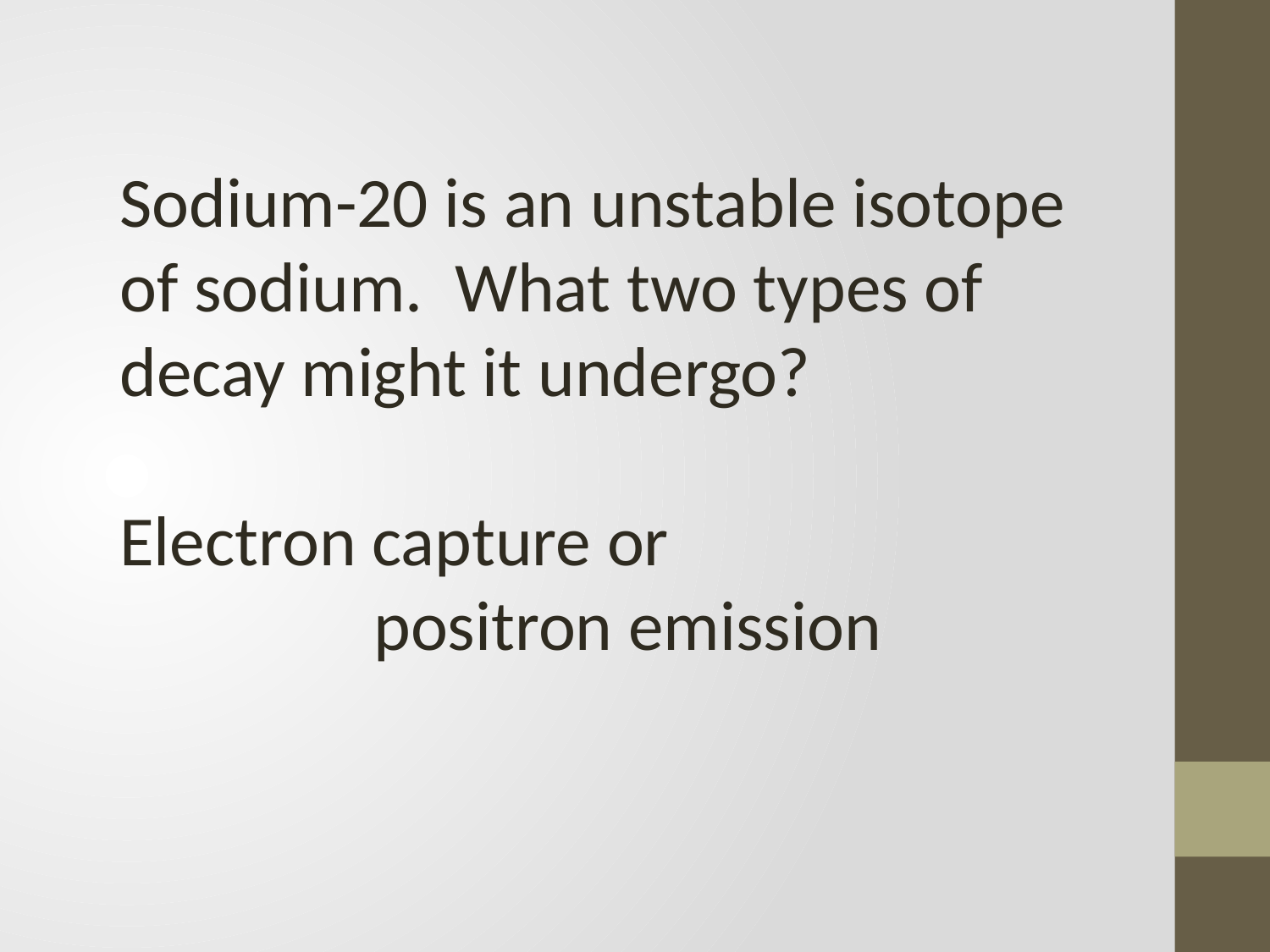

Sodium-20 is an unstable isotope of sodium.  What two types of decay might it undergo?

Electron capture or
		positron emission